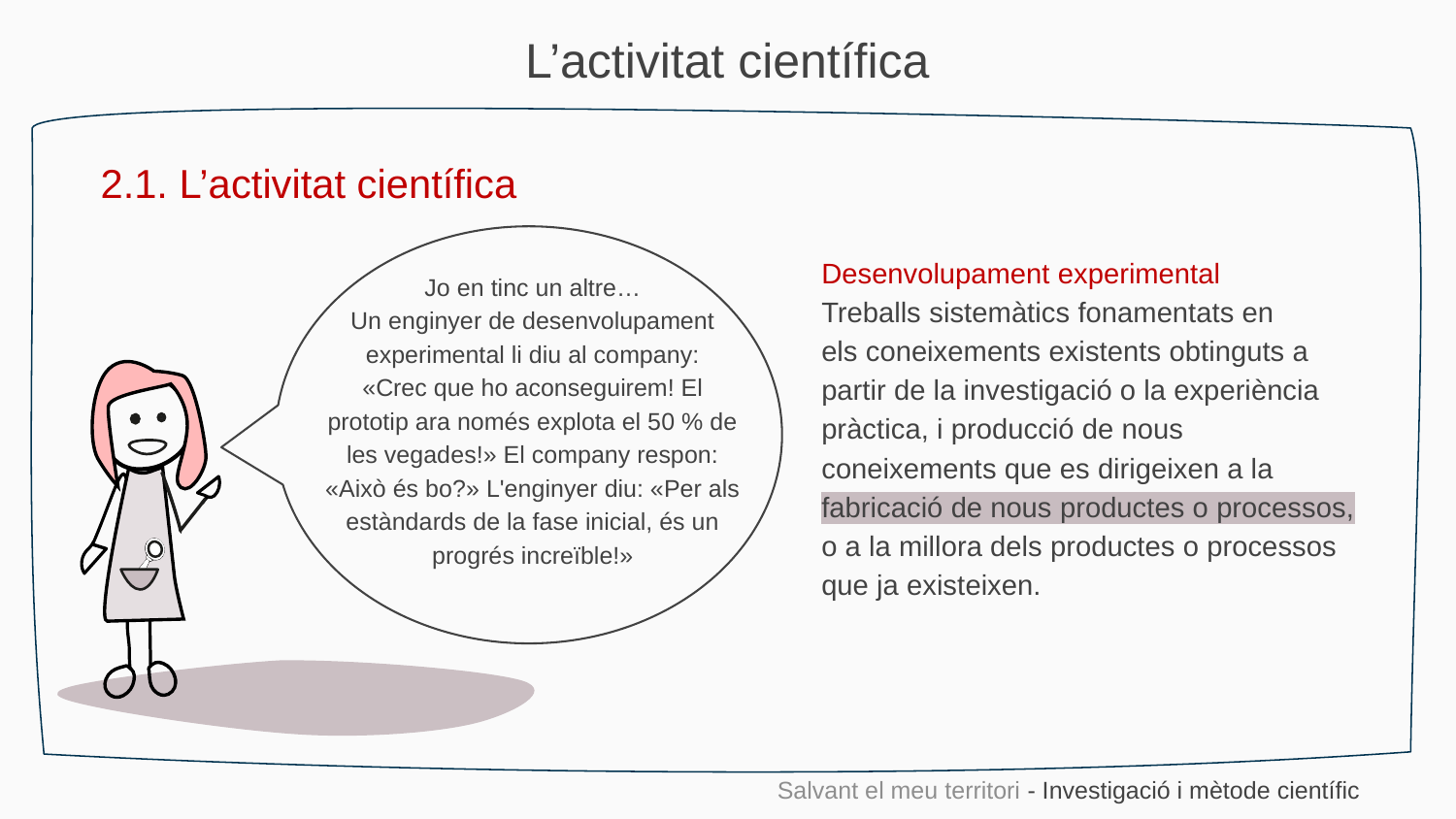

L’activitat científica

2.1. L’activitat científica

Desenvolupament experimental
Treballs sistemàtics fonamentats en
els coneixements existents obtinguts a
partir de la investigació o la experiència
pràctica, i producció de nous coneixements que es dirigeixen a la fabricació de nous productes o processos, o a la millora dels productes o processos que ja existeixen.

Jo en tinc un altre…
Un enginyer de desenvolupament
experimental li diu al company:
«Crec que ho aconseguirem! El prototip ara només explota el 50 % de les vegades!» El company respon: «Això és bo?» L'enginyer diu: «Per als estàndards de la fase inicial, és un progrés increïble!»

Salvant el meu territori - Investigació i mètode científic